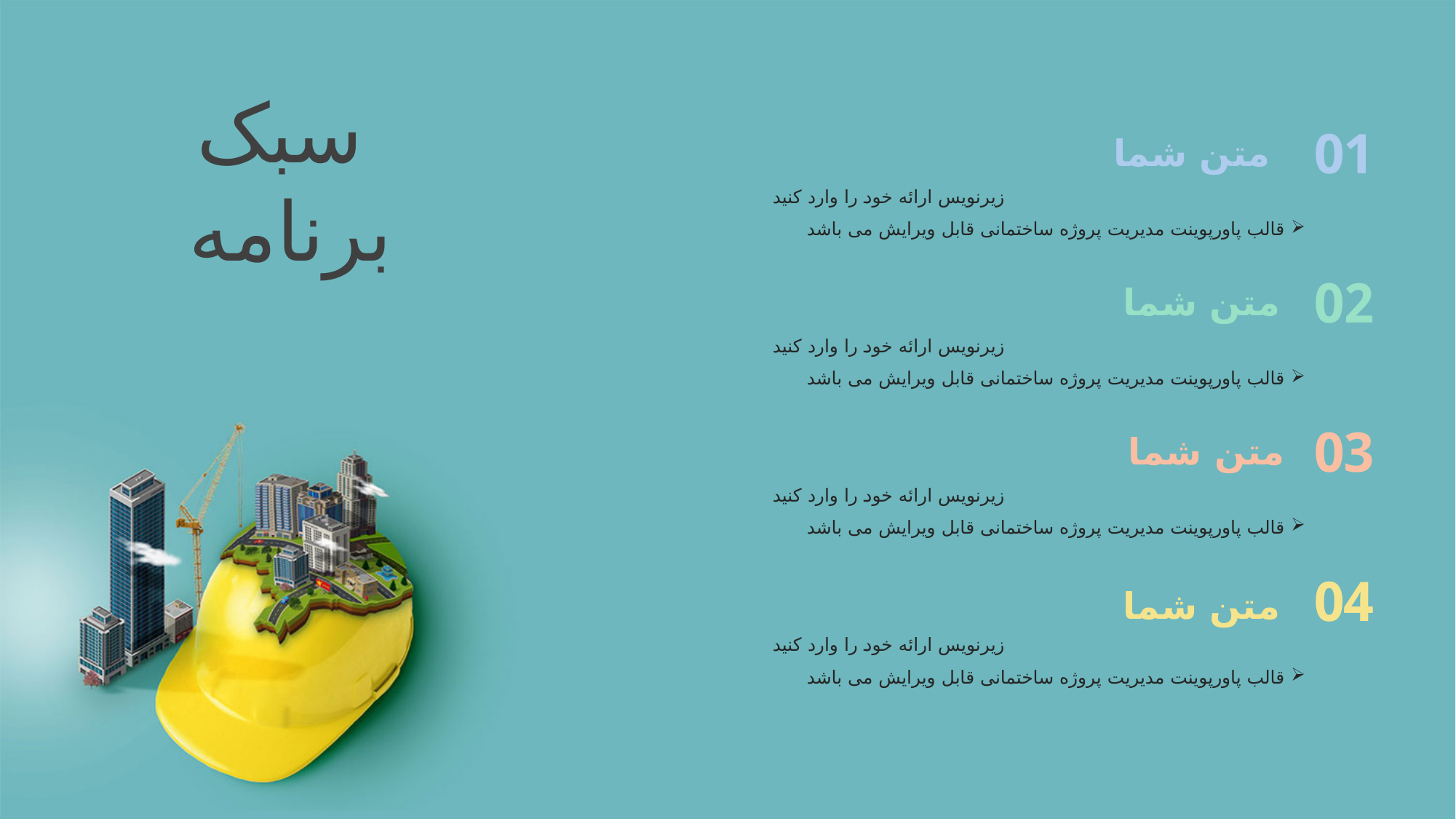

01
متن شما
زیرنویس ارائه خود را وارد کنید
قالب پاورپوینت مدیریت پروژه ساختمانی قابل ویرایش می باشد

 سبک برنامه
02
متن شما
زیرنویس ارائه خود را وارد کنید
قالب پاورپوینت مدیریت پروژه ساختمانی قابل ویرایش می باشد
03
متن شما
زیرنویس ارائه خود را وارد کنید
قالب پاورپوینت مدیریت پروژه ساختمانی قابل ویرایش می باشد
04
متن شما
زیرنویس ارائه خود را وارد کنید
قالب پاورپوینت مدیریت پروژه ساختمانی قابل ویرایش می باشد